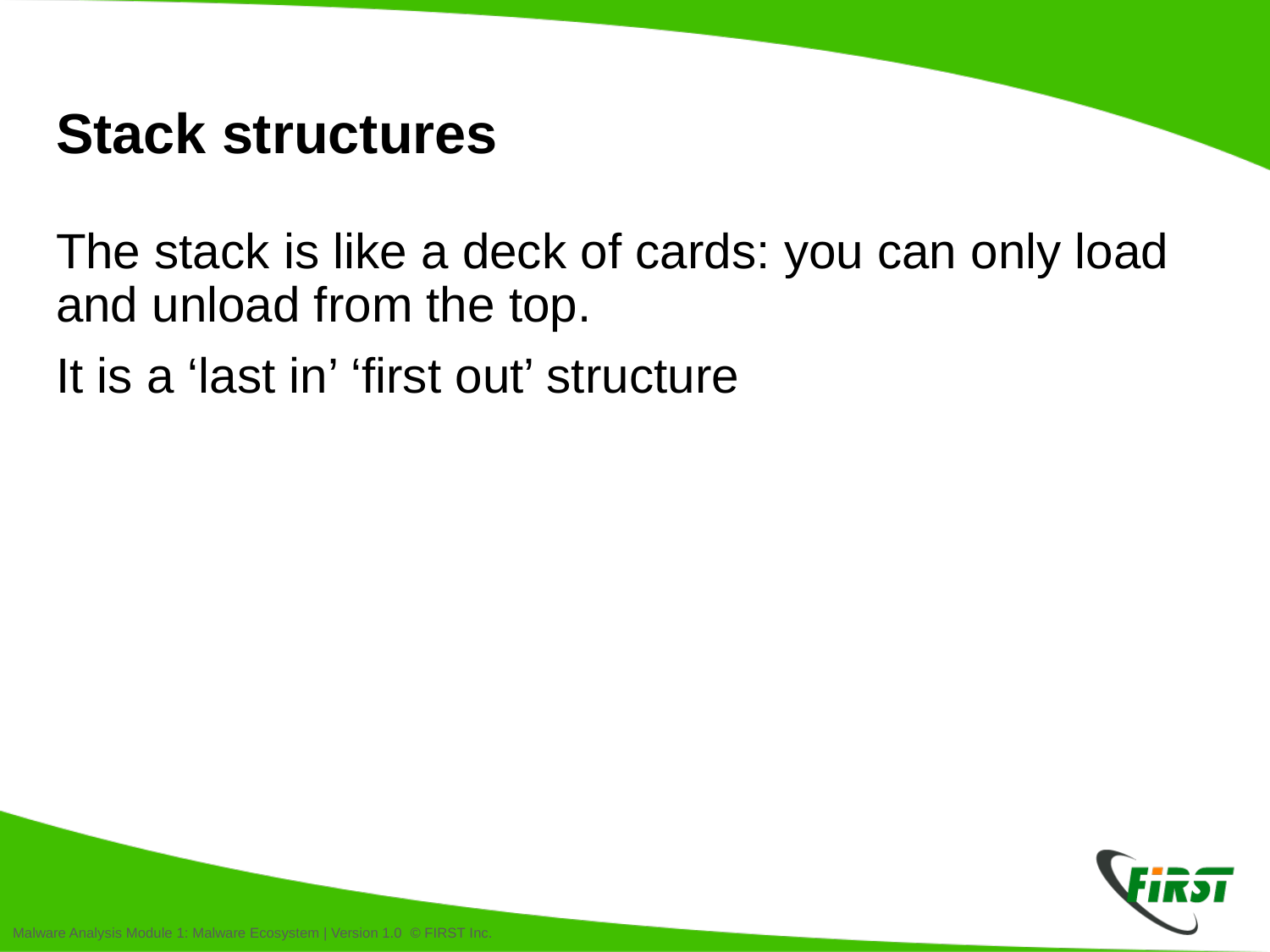

# Stack structures
The stack is like a deck of cards: you can only load and unload from the top.
It is a ‘last in’ ‘first out’ structure